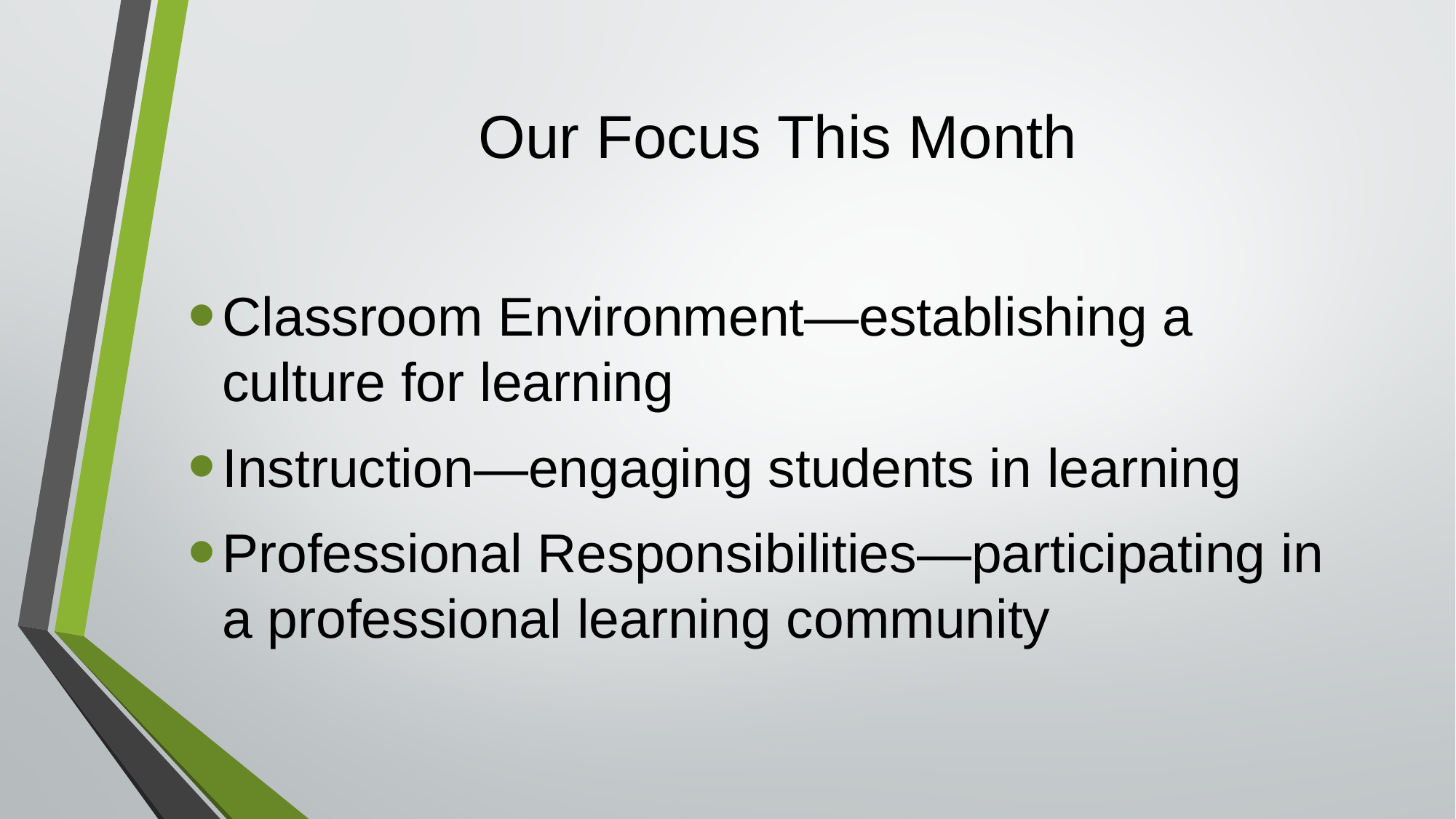

# Our Focus This Month
Classroom Environment—establishing a culture for learning
Instruction—engaging students in learning
Professional Responsibilities—participating in a professional learning community